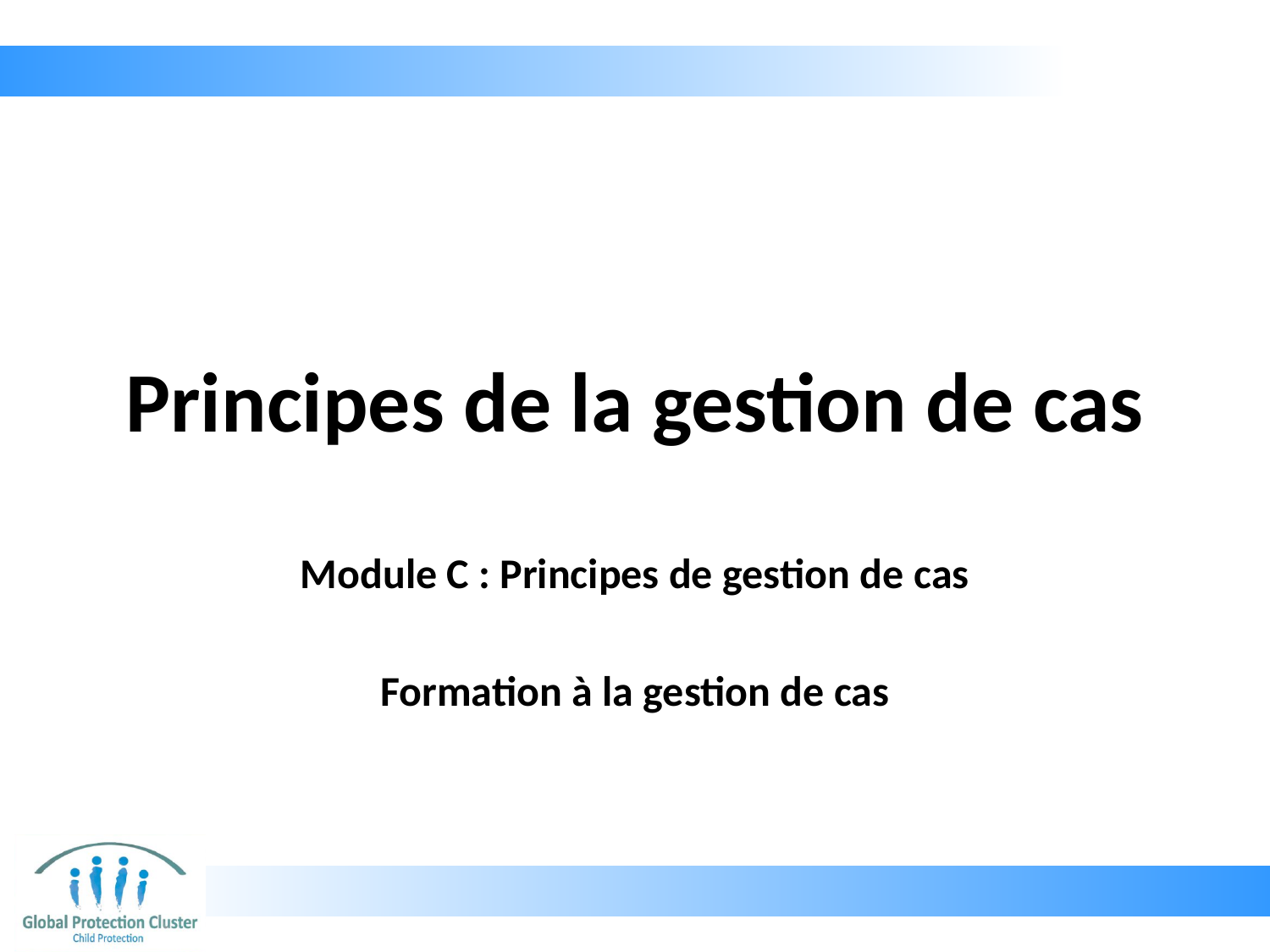

# Principes de la gestion de cas
Module C : Principes de gestion de cas

Formation à la gestion de cas